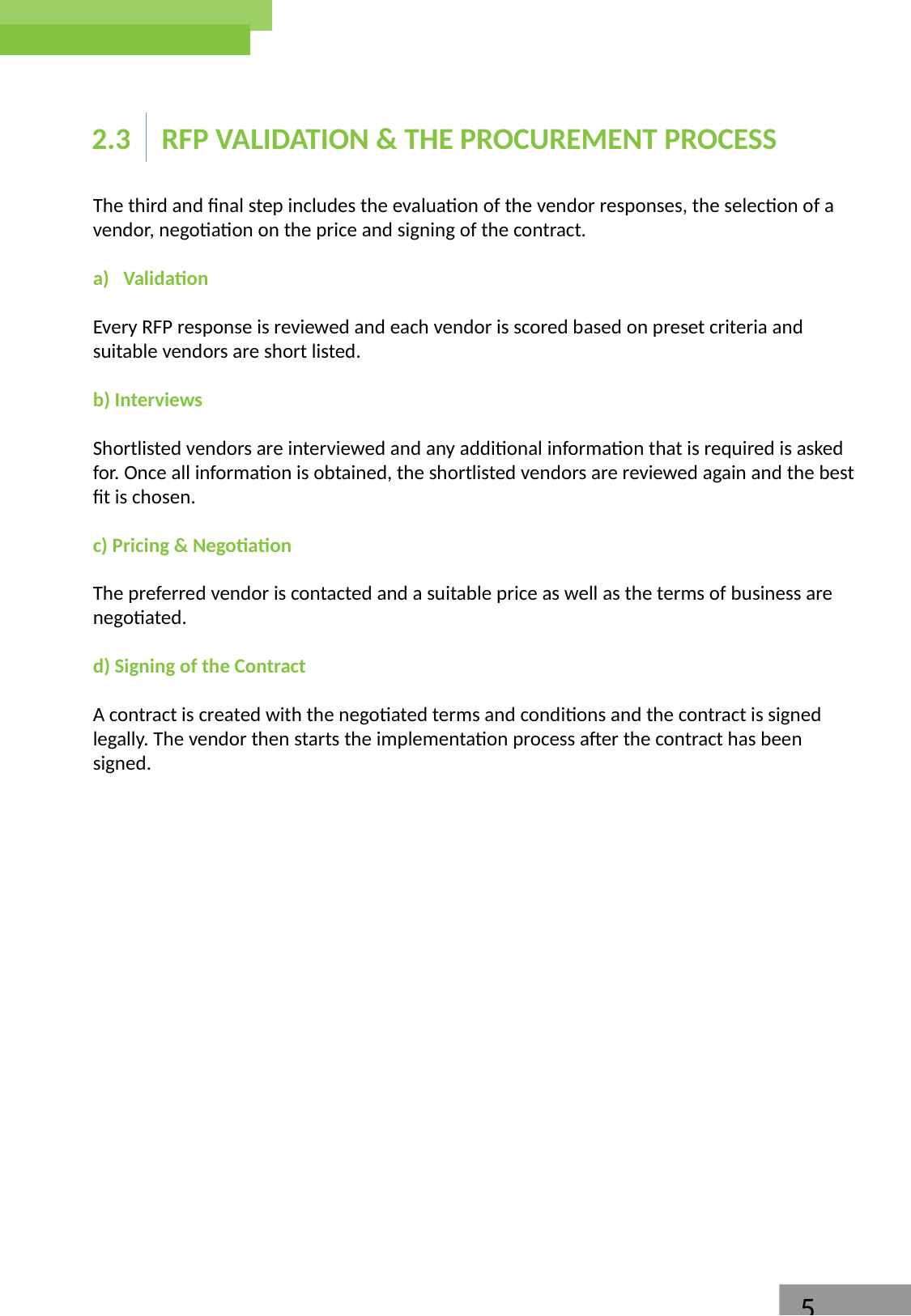

2.3
RFP VALIDATION & THE PROCUREMENT PROCESS
The third and final step includes the evaluation of the vendor responses, the selection of a vendor, negotiation on the price and signing of the contract.

Validation

Every RFP response is reviewed and each vendor is scored based on preset criteria and suitable vendors are short listed.

b) Interviews

Shortlisted vendors are interviewed and any additional information that is required is asked for. Once all information is obtained, the shortlisted vendors are reviewed again and the best fit is chosen.

c) Pricing & Negotiation

The preferred vendor is contacted and a suitable price as well as the terms of business are negotiated.

d) Signing of the Contract

A contract is created with the negotiated terms and conditions and the contract is signed legally. The vendor then starts the implementation process after the contract has been signed.

5